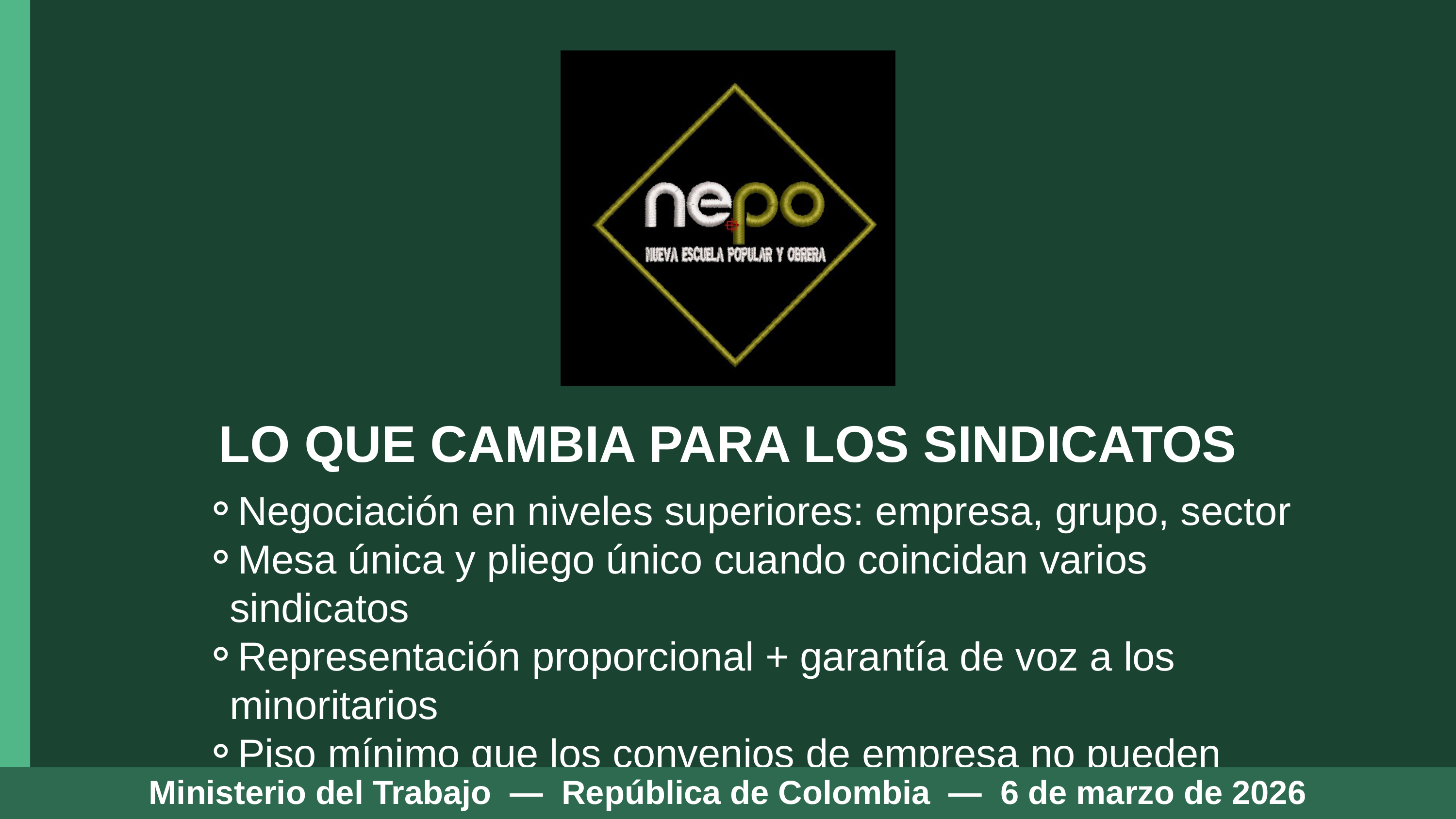

LO QUE CAMBIA PARA LOS SINDICATOS

Negociación en niveles superiores: empresa, grupo, sector
Mesa única y pliego único cuando coincidan varios sindicatos
Representación proporcional + garantía de voz a los minoritarios
Piso mínimo que los convenios de empresa no pueden bajar
Convención sectorial de aplicación obligatoria para todo el nivel

Ministerio del Trabajo  —  República de Colombia  —  6 de marzo de 2026